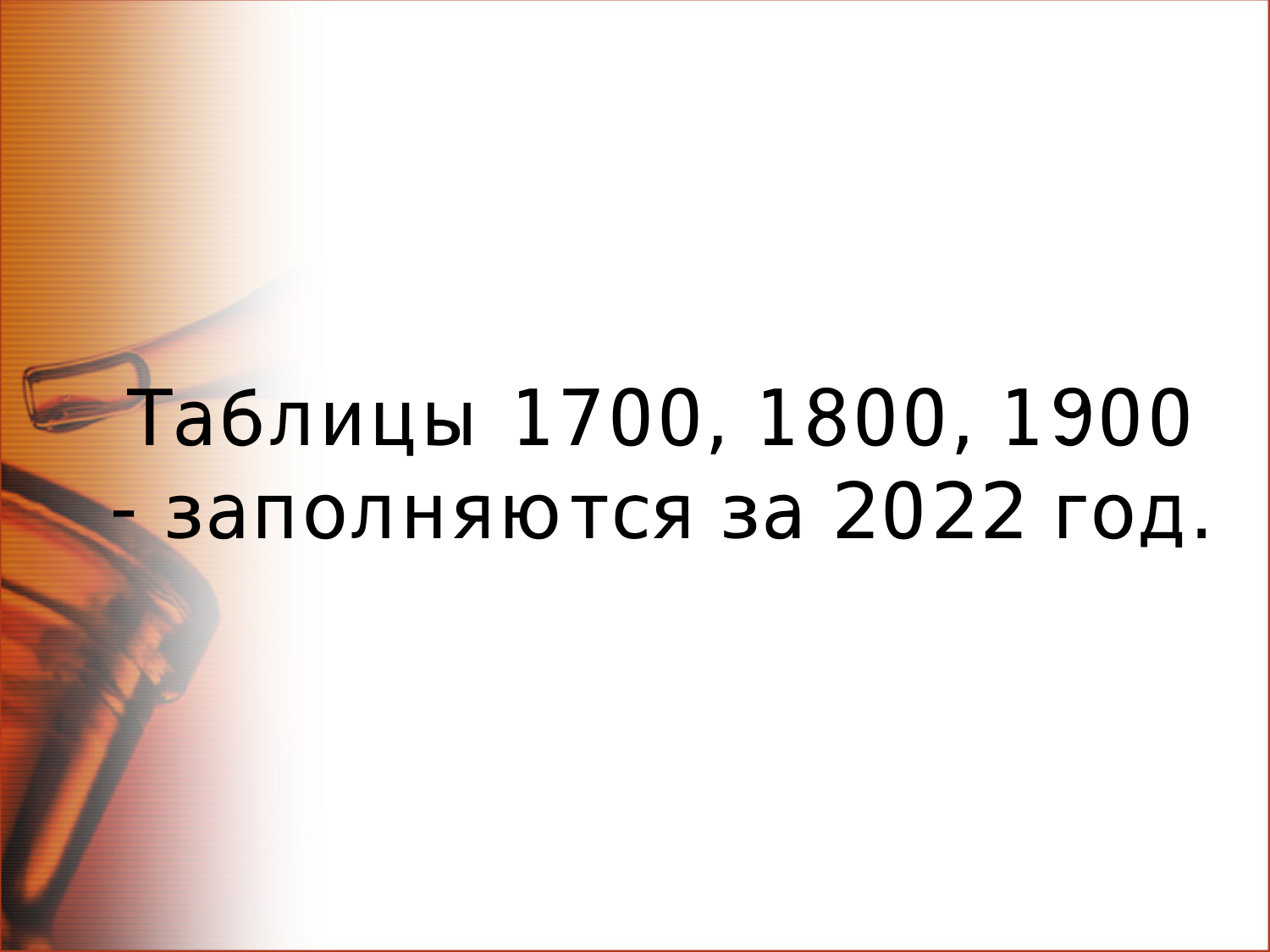

# Таблицы 1700, 1800, 1900 - заполняются за 2022 год.